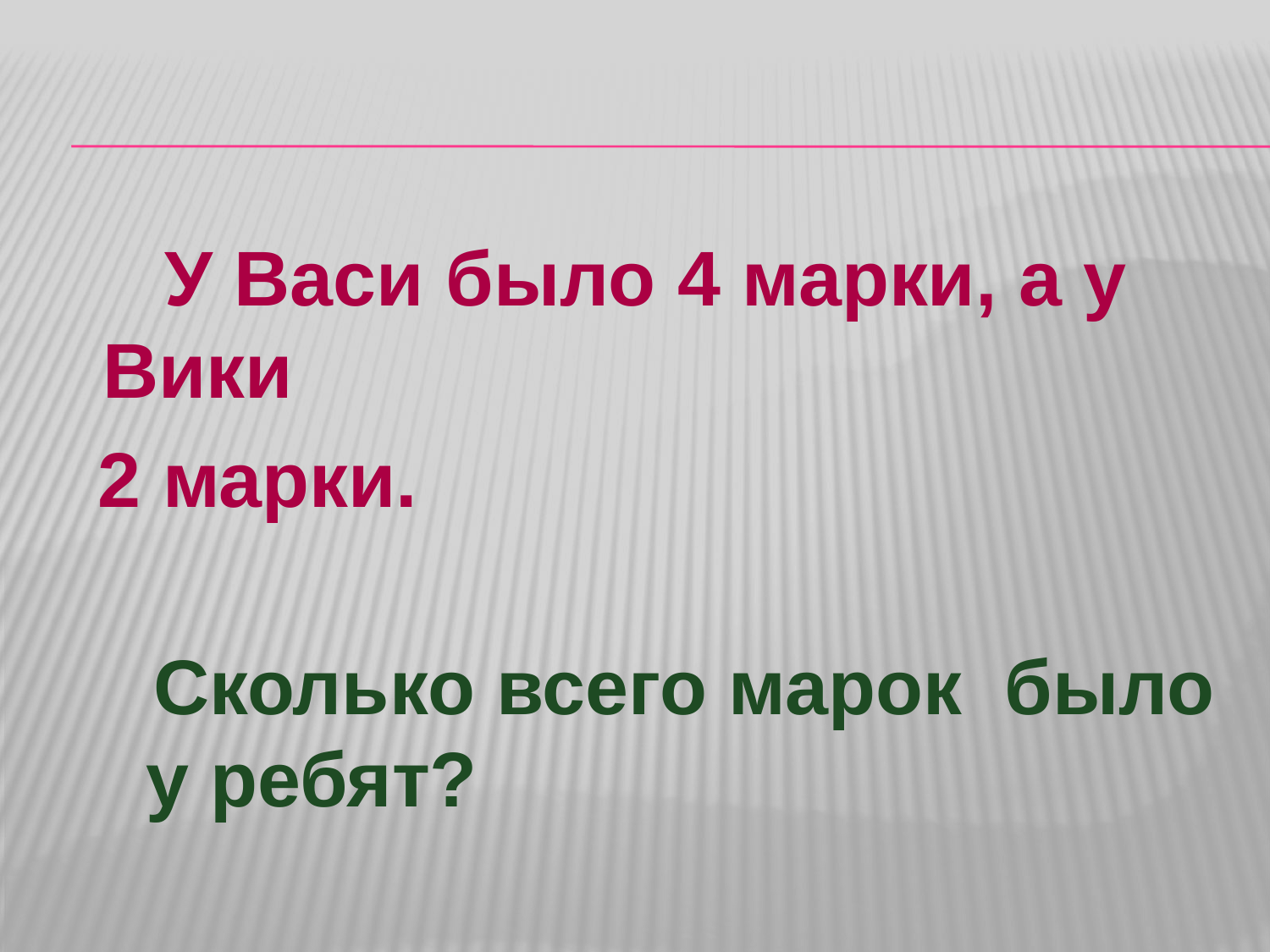

У Васи было 4 марки, а у Вики
  2 марки.

     Сколько всего марок  было   у ребят?
#